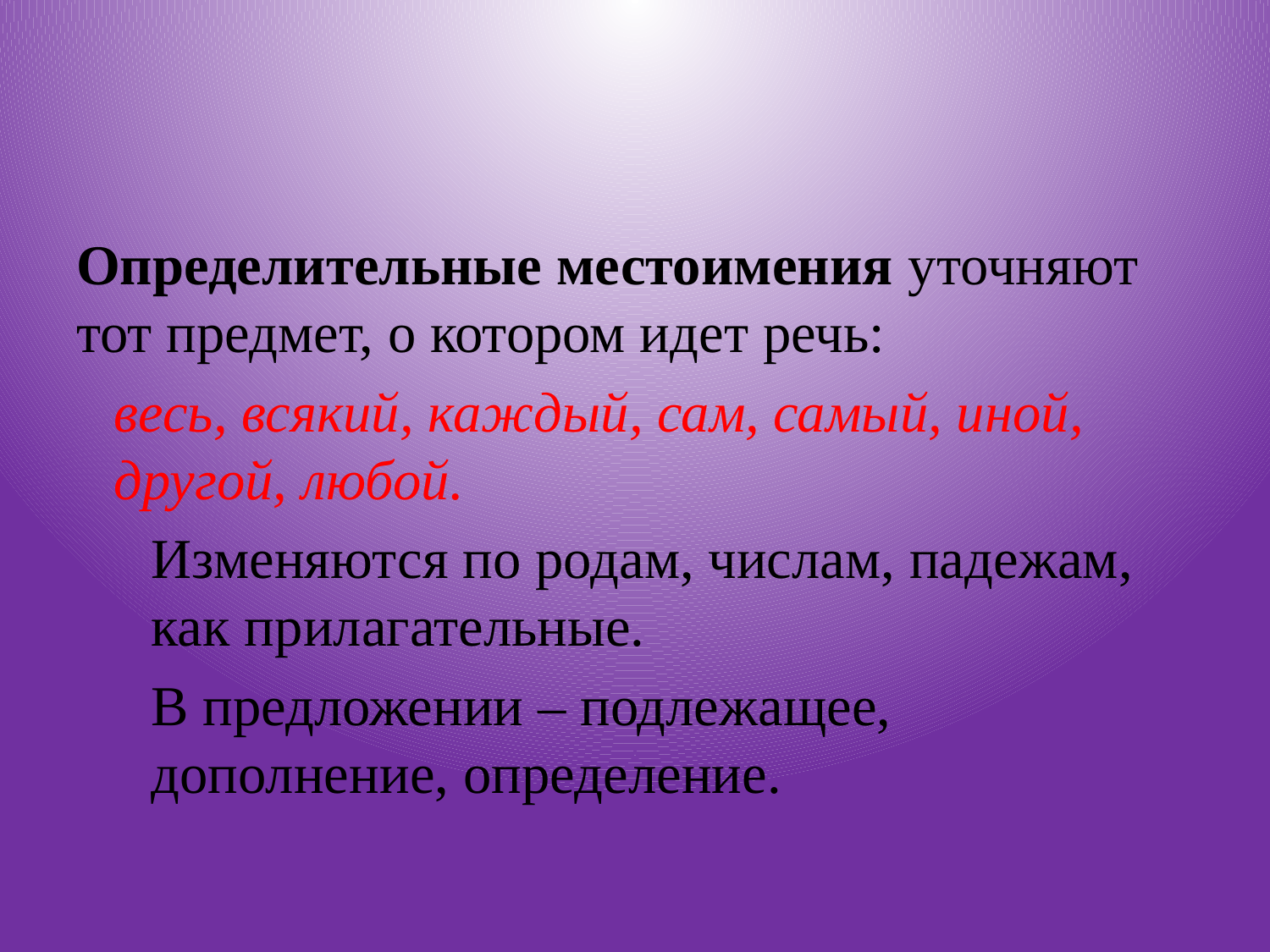

#
Определительные местоимения уточняют тот предмет, о котором идет речь:
весь, всякий, каждый, сам, самый, иной, другой, любой.
Изменяются по родам, числам, падежам, как прилагательные.
В предложении – подлежащее, дополнение, определение.